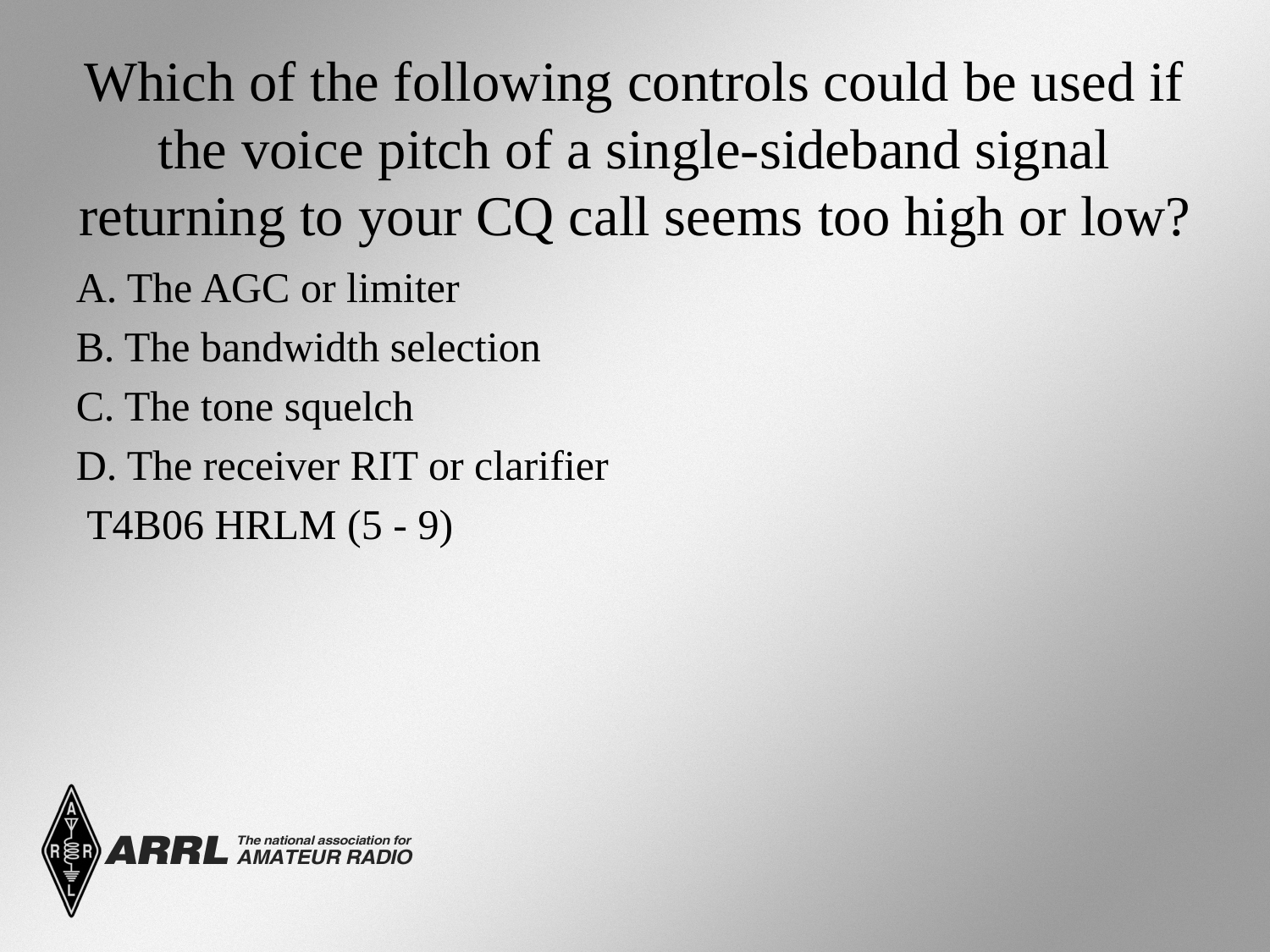

# Which of the following controls could be used if the voice pitch of a single-sideband signal returning to your CQ call seems too high or low?
A. The AGC or limiter
B. The bandwidth selection
C. The tone squelch
D. The receiver RIT or clarifier
 T4B06 HRLM (5 - 9)